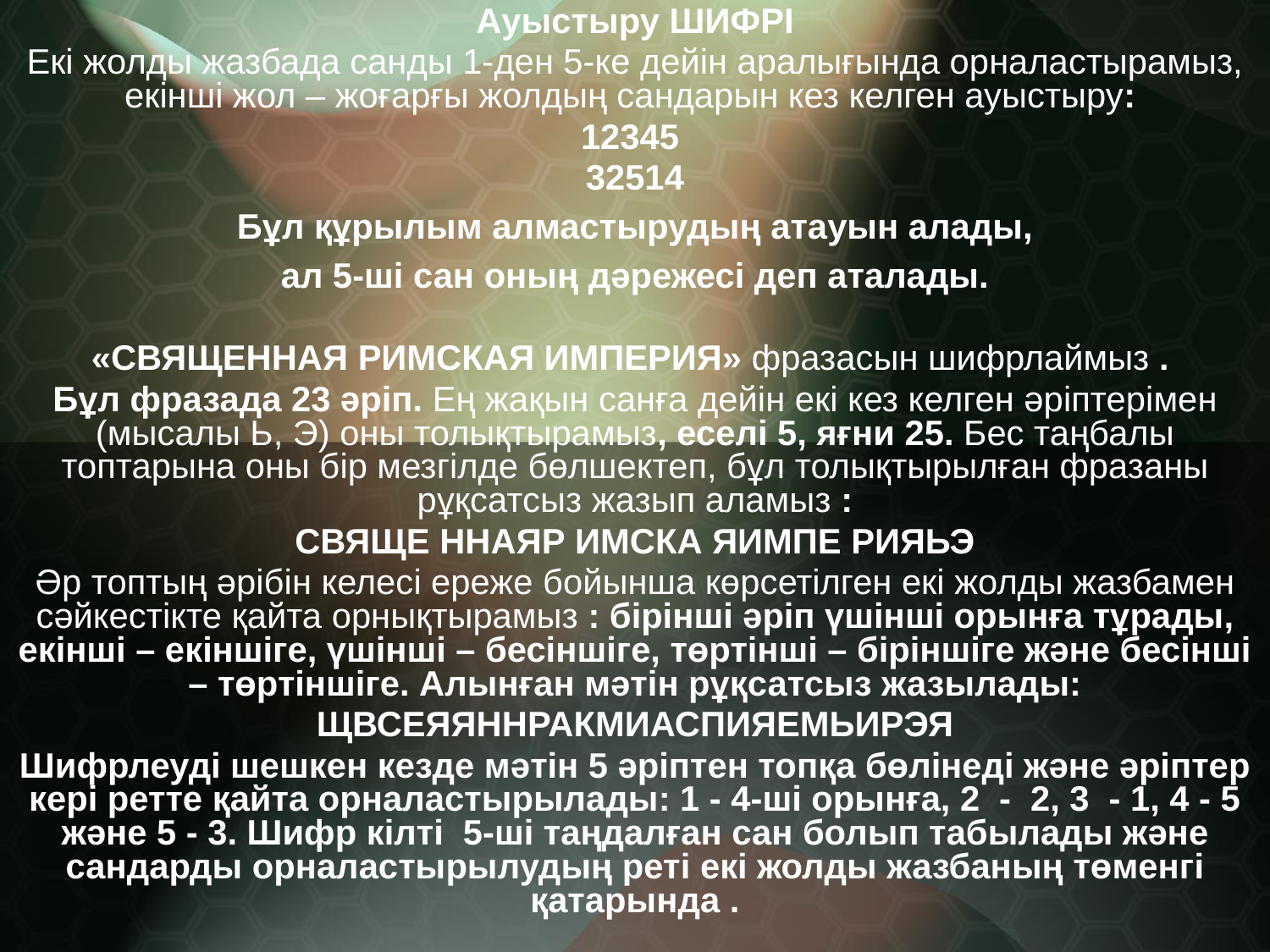

Ауыстыру ШИФРІ
Екi жолды жазбада санды 1-ден 5-ке дейін аралығында орналастырамыз, екінші жол – жоғарғы жолдың сандарын кез келген ауыстыру:
12345
32514
Бұл құрылым алмастырудың атауын алады,
ал 5-шi сан оның дәрежесі деп аталады.

«СВЯЩЕННАЯ РИМСКАЯ ИМПЕРИЯ» фразасын шифрлаймыз .
Бұл фразада 23 әріп. Ең жақын санға дейiн екi кез келген әрiптерiмен (мысалы Ь, Э) оны толықтырамыз, еселі 5, яғни 25. Бес таңбалы топтарына оны бiр мезгiлде бөлшектеп, бұл толықтырылған фразаны рұқсатсыз жазып аламыз :
СВЯЩЕ ННАЯР ИМСКА ЯИМПЕ РИЯЬЭ
Әр топтың әрiбiн келесi ереже бойынша көрcетiлген екi жолды жазбамен сәйкестiкте қайта орнықтырамыз : бірінші әріп үшінші орынға тұрады, екінші – екіншіге, үшінші – бесіншіге, төртінші – біріншіге және бесінші – төртіншіге. Алынған мәтін рұқсатсыз жазылады:
ЩВСЕЯЯННРАКМИАСПИЯЕМЬИРЭЯ
Шифрлеуді шешкен кезде мәтін 5 әріптен топқа бөлінеді және әріптер керi ретте қайта орналастырылады: 1 - 4-ші орынға, 2  -  2, 3  - 1, 4 - 5 және 5 - 3. Шифр кiлті  5-шi таңдалған сан болып табылады және сандарды орналастырылудың ретi екi жолды жазбаның төменгi қатарында .